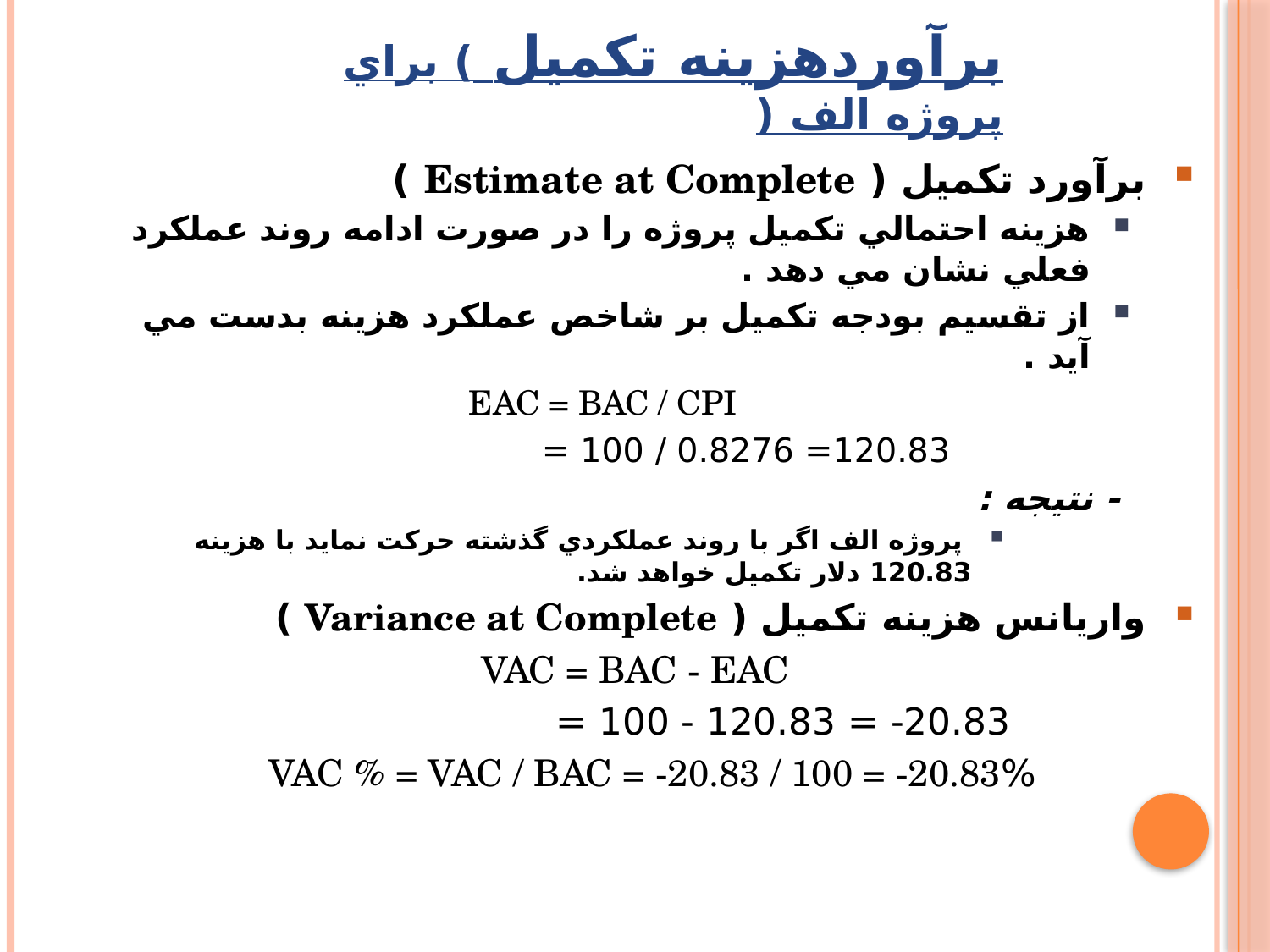

برآوردهزينه تكميل ) براي پروژه الف (
برآورد تكميل ( Estimate at Complete )
هزينه احتمالي تكميل پروژه را در صورت ادامه روند عملكرد فعلي نشان مي دهد .
از تقسيم بودجه تكميل بر شاخص عملكرد هزينه بدست مي آيد .
 EAC = BAC / CPI
   120.83= 0.8276 / 100 =
 - نتيجه :
 پروژه الف اگر با روند عملكردي گذشته حركت نمايد با هزينه  120.83 دلار تكميل خواهد شد.
واريانس هزينه تكميل ( Variance at Complete )
VAC = BAC - EAC
 20.83- = 120.83 - 100 =
%VAC % = VAC / BAC = -20.83 / 100 = -20.83